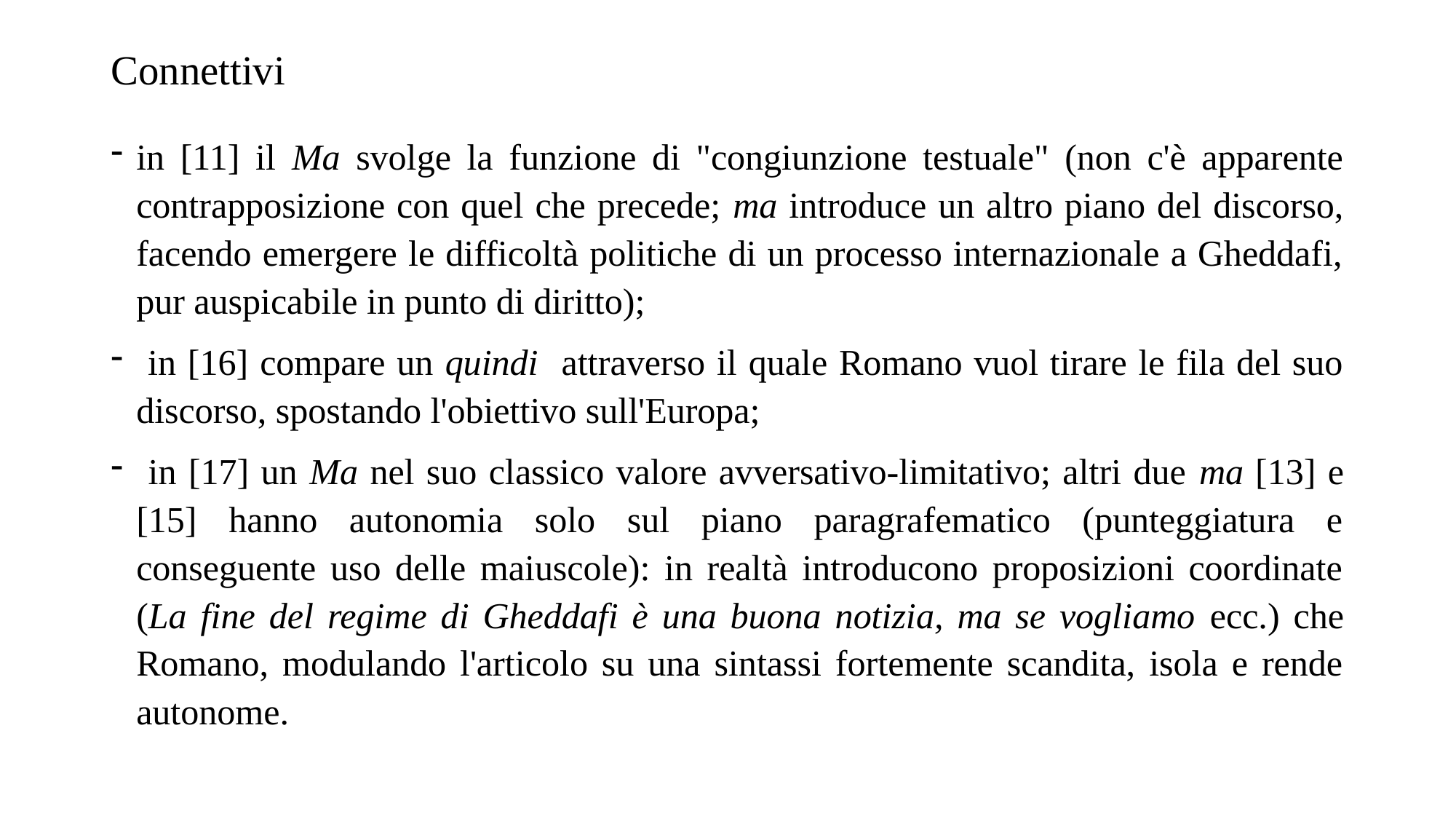

# Connettivi
in [11] il Ma svolge la funzione di "congiunzione testuale" (non c'è apparente contrapposizione con quel che precede; ma introduce un altro piano del discorso, facendo emergere le difficoltà politiche di un processo internazionale a Gheddafi, pur auspicabile in punto di diritto);
 in [16] compare un quindi  attraverso il quale Romano vuol tirare le fila del suo discorso, spostando l'obiettivo sull'Europa;
 in [17] un Ma nel suo classico valore avversativo-limitativo; altri due ma [13] e [15] hanno autonomia solo sul piano paragrafematico (punteggiatura e conseguente uso delle maiuscole): in realtà introducono proposizioni coordinate (La fine del regime di Gheddafi è una buona notizia, ma se vogliamo ecc.) che Romano, modulando l'articolo su una sintassi fortemente scandita, isola e rende autonome.